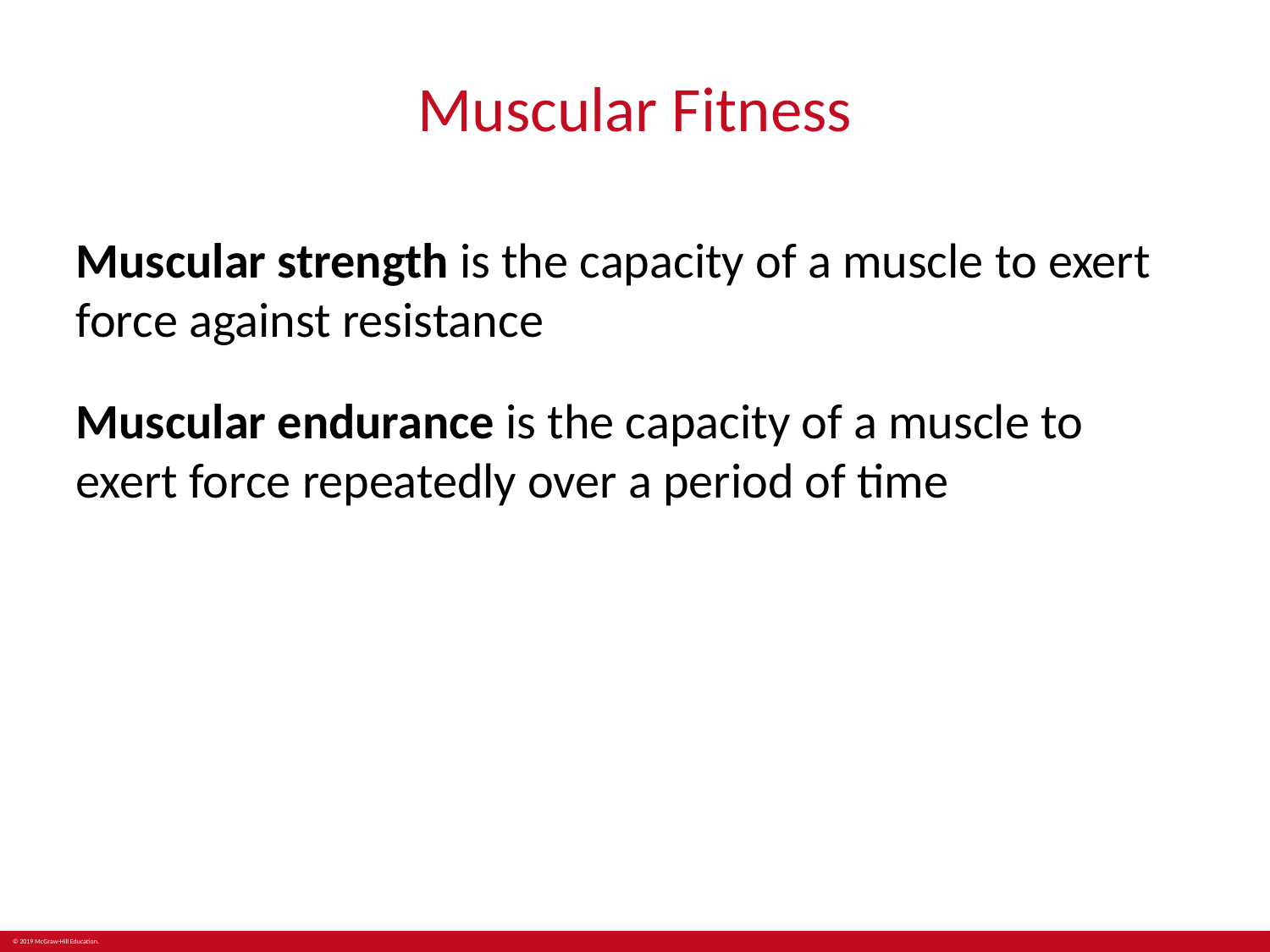

# Muscular Fitness
Muscular strength is the capacity of a muscle to exert force against resistance
Muscular endurance is the capacity of a muscle to exert force repeatedly over a period of time